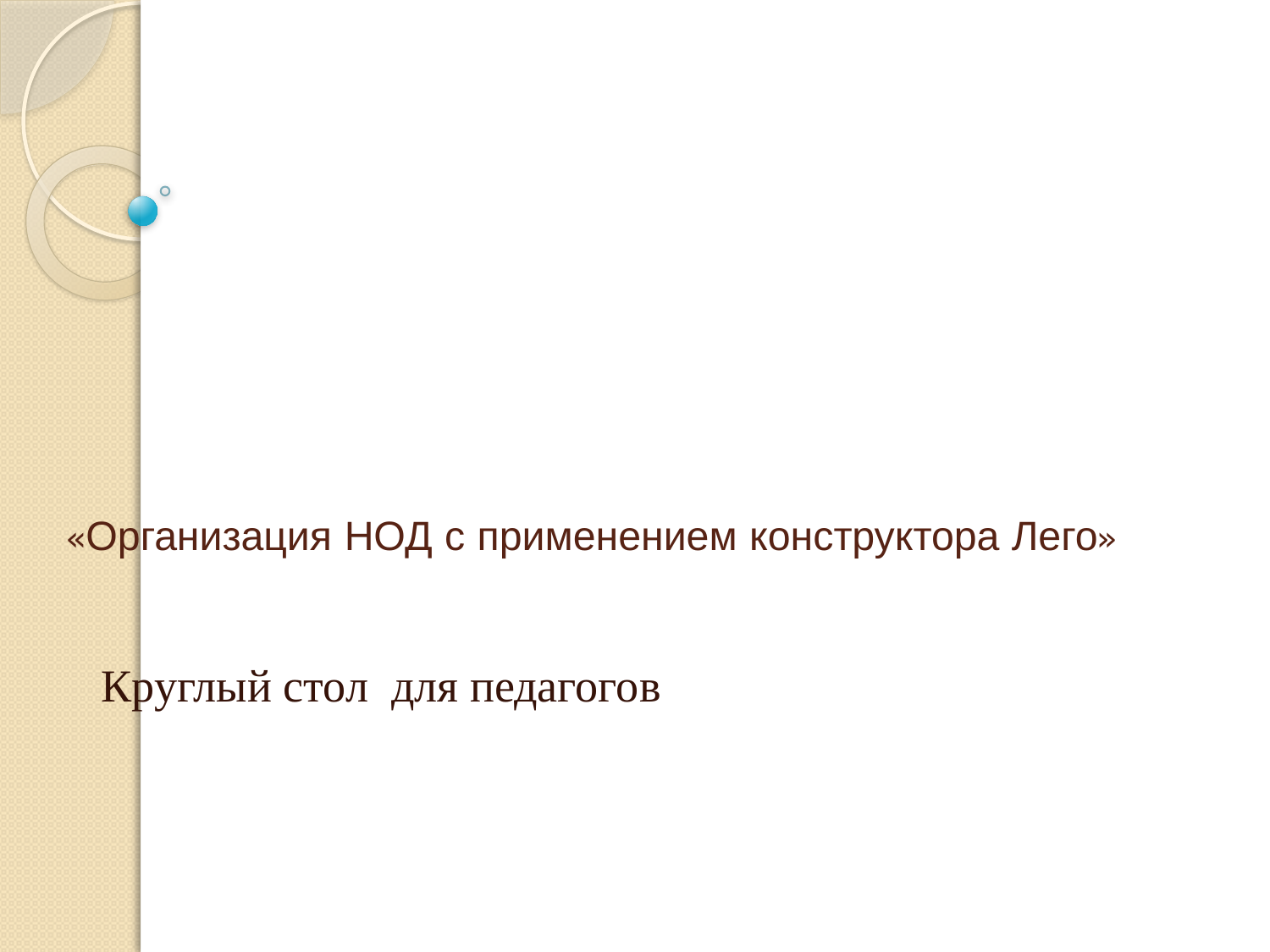

# «Организация НОД с применением конструктора Лего»
Круглый стол  для педагогов